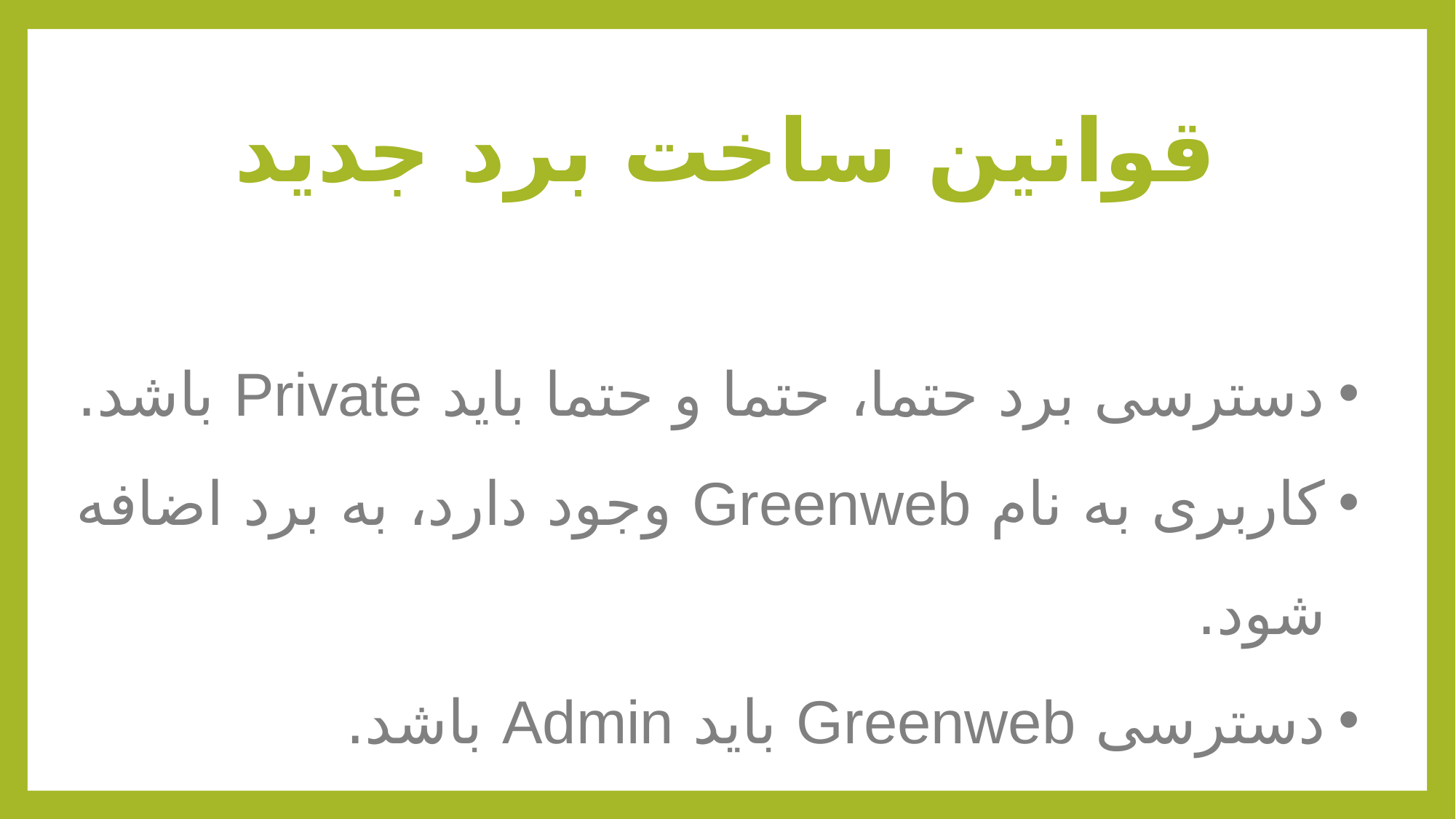

# قوانین ساخت برد جدید
دسترسی برد حتما، حتما و حتما باید Private باشد.
کاربری به نام Greenweb وجود دارد، به برد اضافه شود.
دسترسی Greenweb باید Admin باشد.